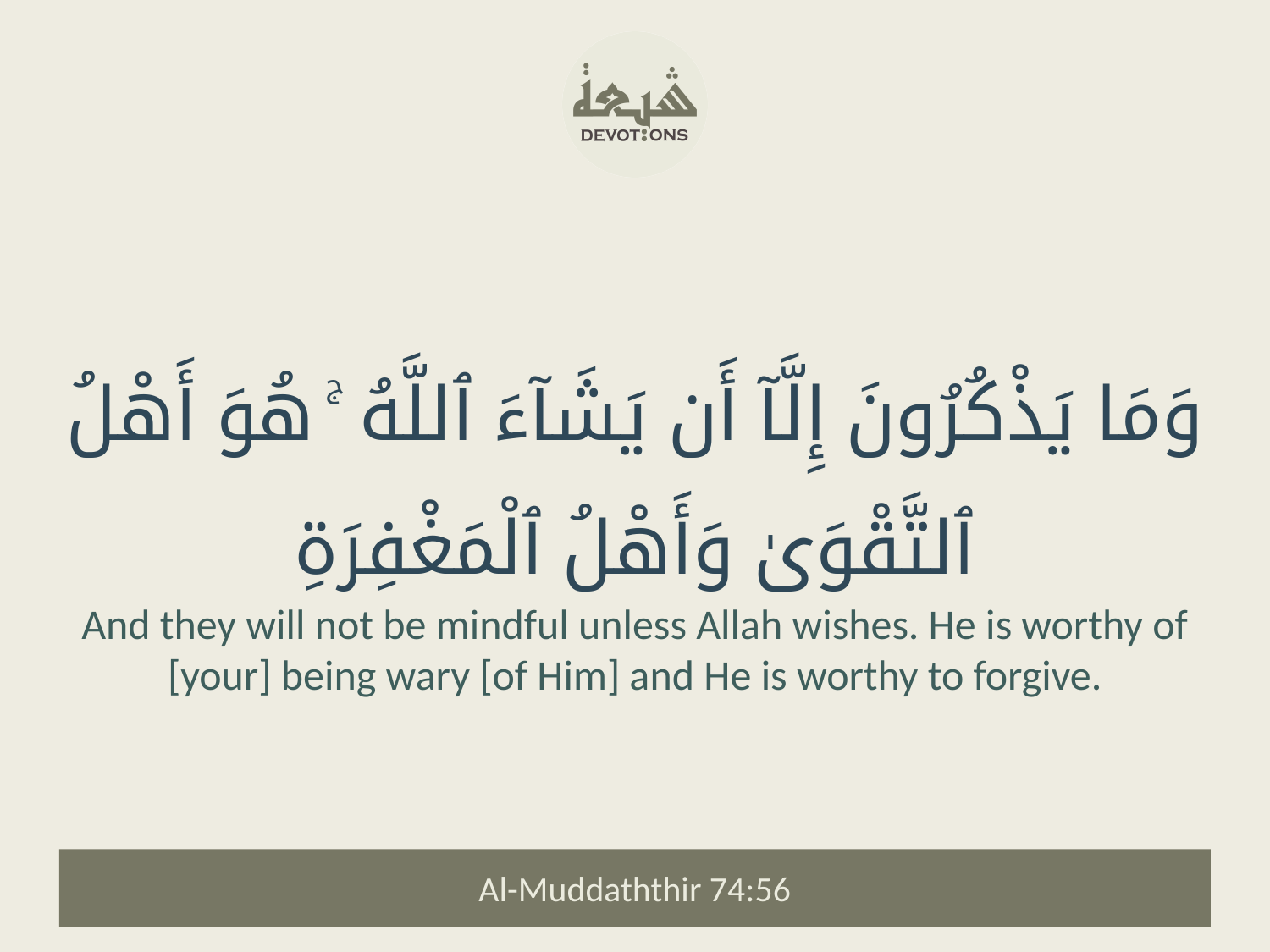

وَمَا يَذْكُرُونَ إِلَّآ أَن يَشَآءَ ٱللَّهُ ۚ هُوَ أَهْلُ ٱلتَّقْوَىٰ وَأَهْلُ ٱلْمَغْفِرَةِ
And they will not be mindful unless Allah wishes. He is worthy of [your] being wary [of Him] and He is worthy to forgive.
Al-Muddaththir 74:56